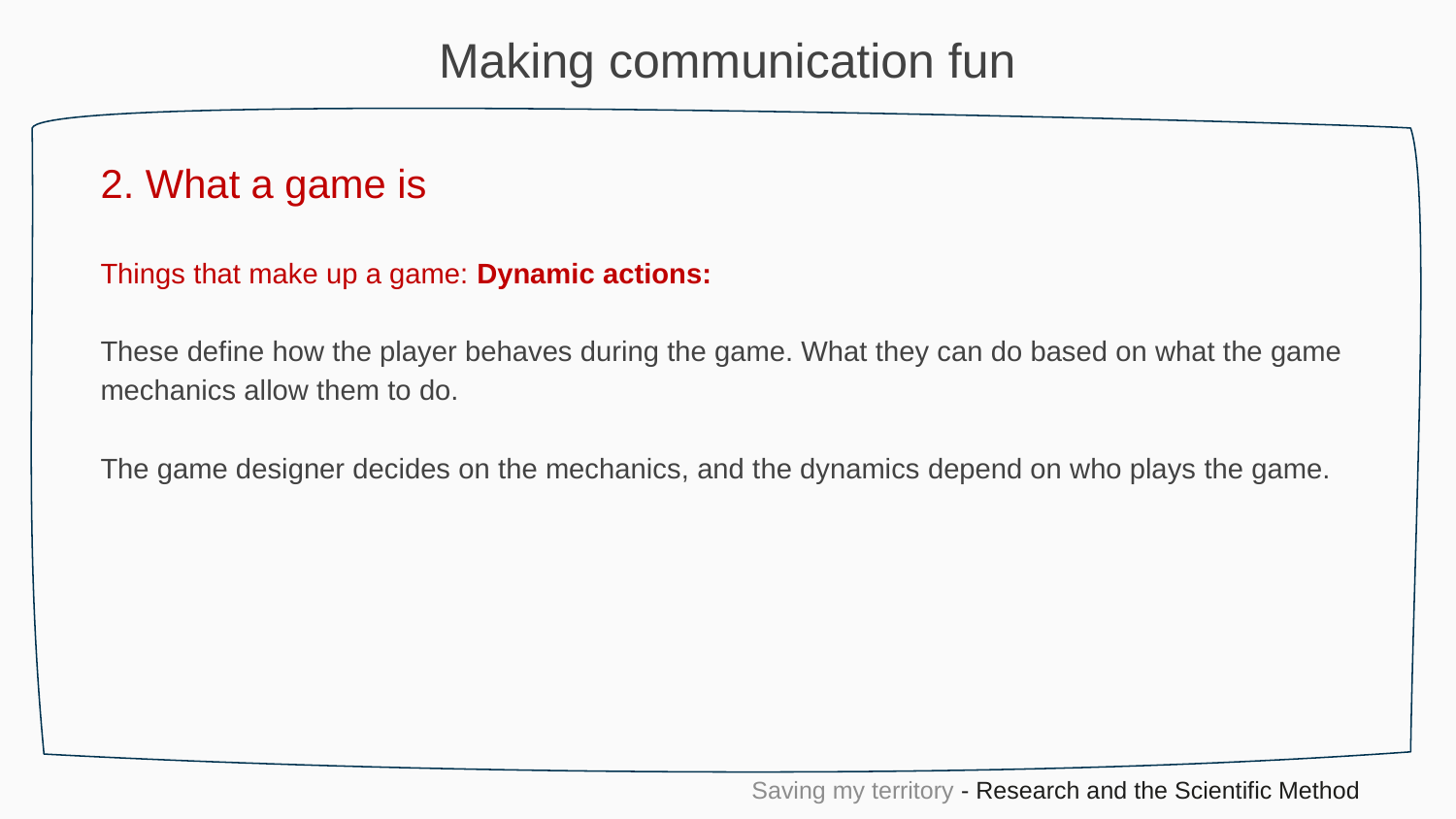

Making communication fun

2. What a game is
Things that make up a game: Dynamic actions:

These define how the player behaves during the game. What they can do based on what the game mechanics allow them to do.

The game designer decides on the mechanics, and the dynamics depend on who plays the game.

Saving my territory - Research and the Scientific Method